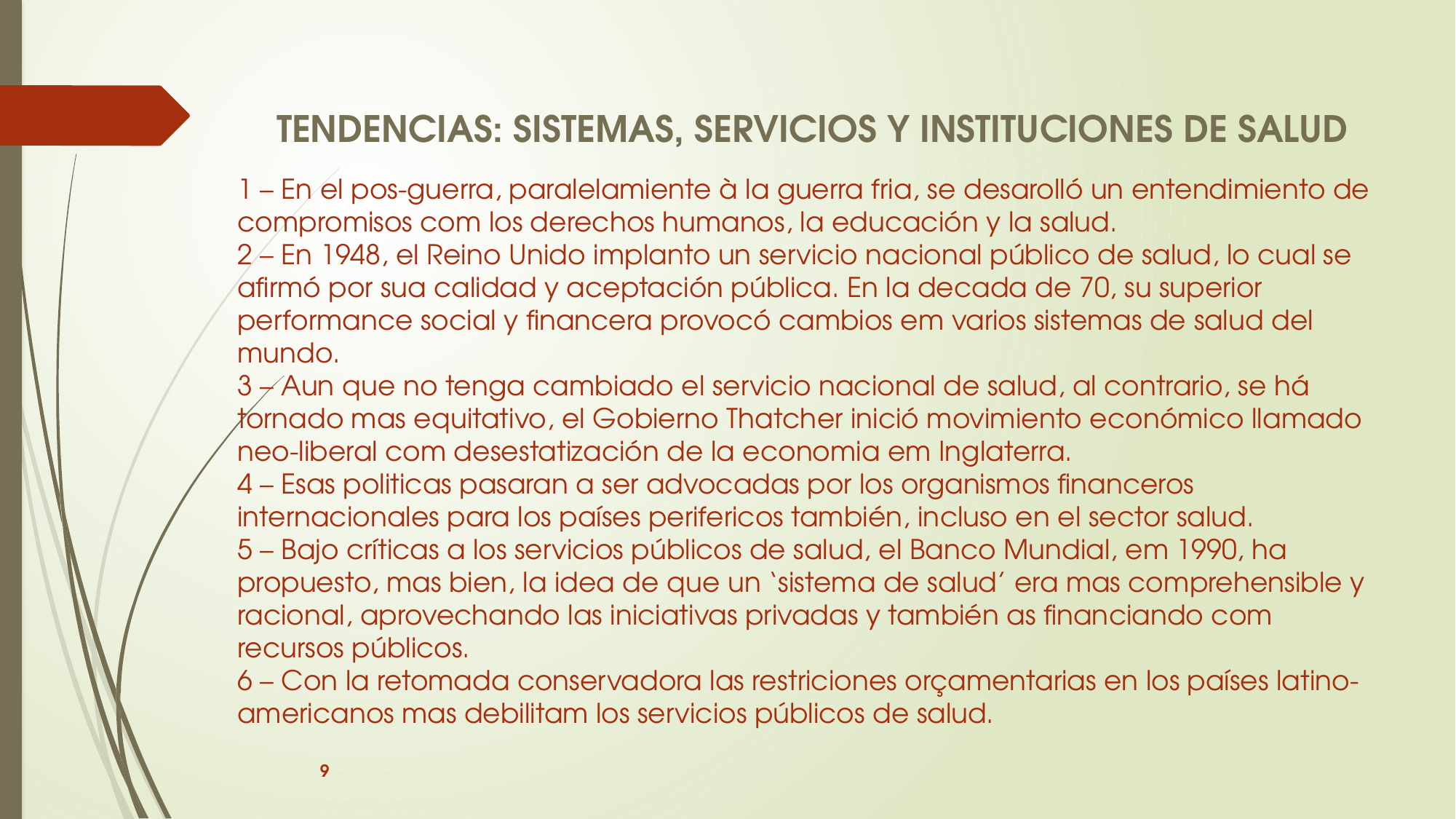

TENDENCIAS: SISTEMAS, SERVICIOS Y INSTITUCIONES DE SALUD
1 – En el pos-guerra, paralelamiente à la guerra fria, se desarolló un entendimiento de compromisos com los derechos humanos, la educación y la salud.
2 – En 1948, el Reino Unido implanto un servicio nacional público de salud, lo cual se afirmó por sua calidad y aceptación pública. En la decada de 70, su superior performance social y financera provocó cambios em varios sistemas de salud del mundo.
3 – Aun que no tenga cambiado el servicio nacional de salud, al contrario, se há tornado mas equitativo, el Gobierno Thatcher inició movimiento económico llamado neo-liberal com desestatización de la economia em Inglaterra.
4 – Esas politicas pasaran a ser advocadas por los organismos financeros internacionales para los países perifericos también, incluso en el sector salud.
5 – Bajo críticas a los servicios públicos de salud, el Banco Mundial, em 1990, ha propuesto, mas bien, la idea de que un ‘sistema de salud’ era mas comprehensible y racional, aprovechando las iniciativas privadas y también as financiando com recursos públicos.
6 – Con la retomada conservadora las restriciones orçamentarias en los países latino-americanos mas debilitam los servicios públicos de salud.
9